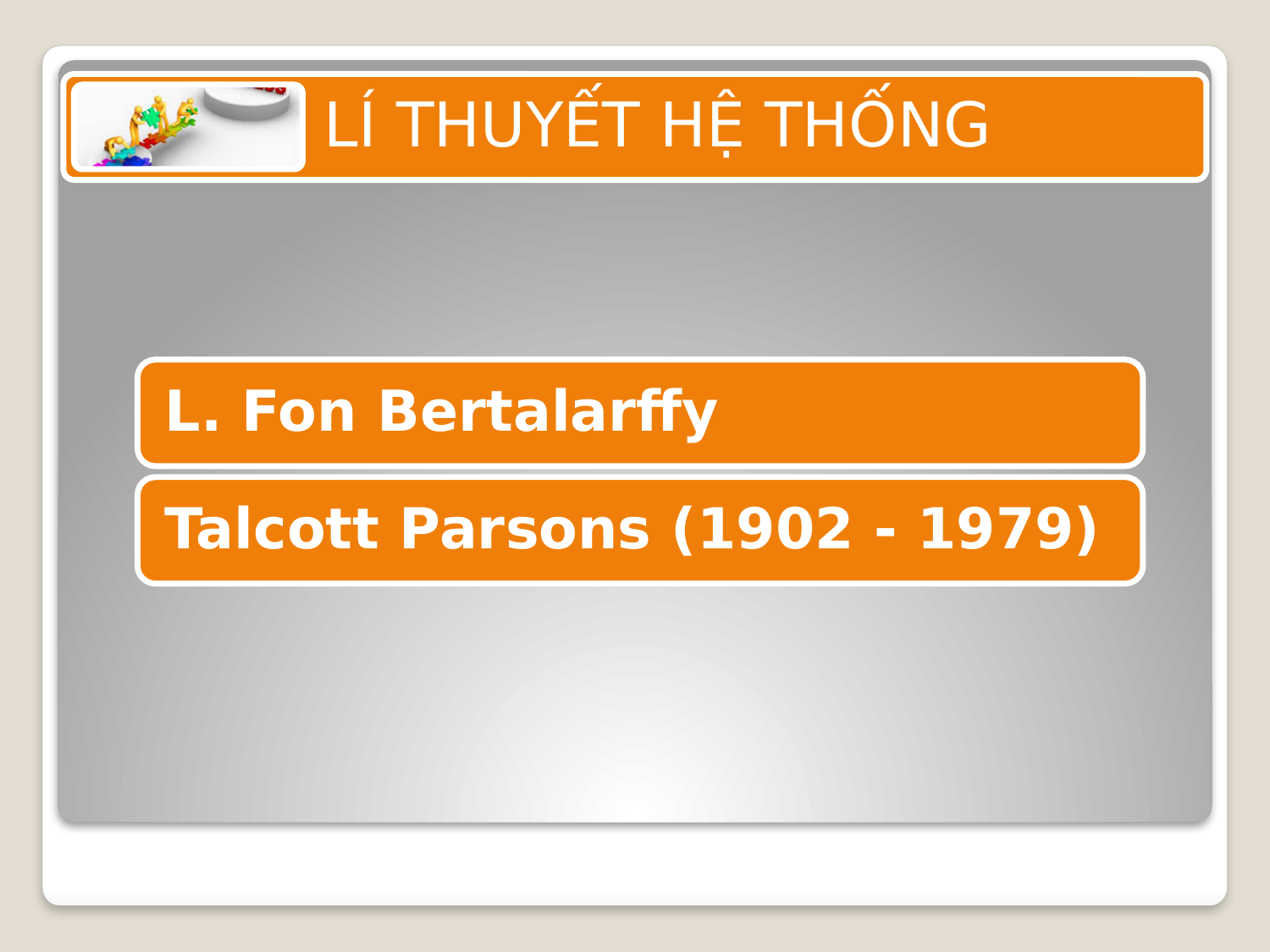

LÍ THUYẾT HỆ THỐNG
L. Fon Bertalarffy
Talcott Parsons (1902 - 1979)
#